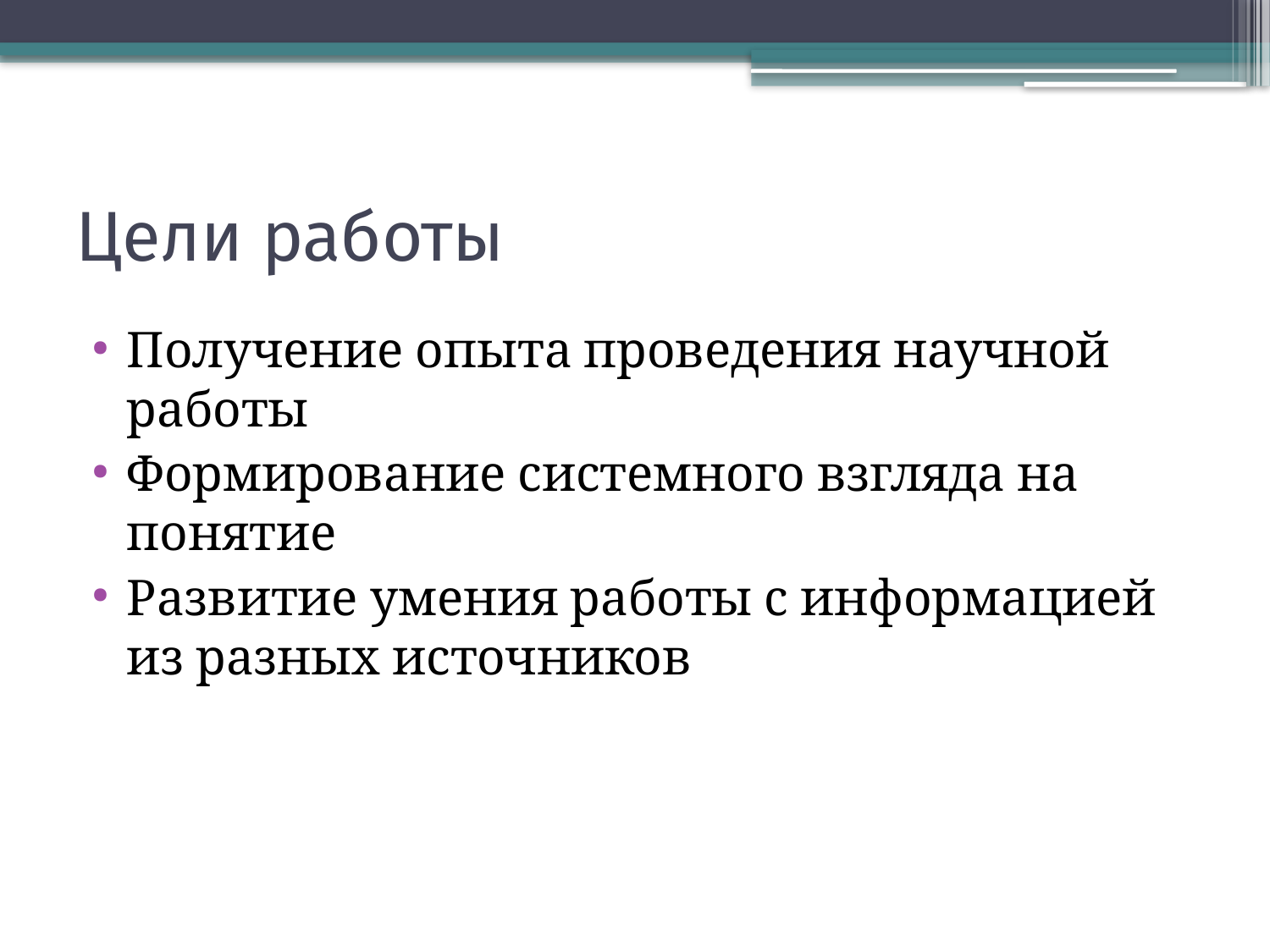

# Цели работы
Получение опыта проведения научной работы
Формирование системного взгляда на понятие
Развитие умения работы с информацией из разных источников